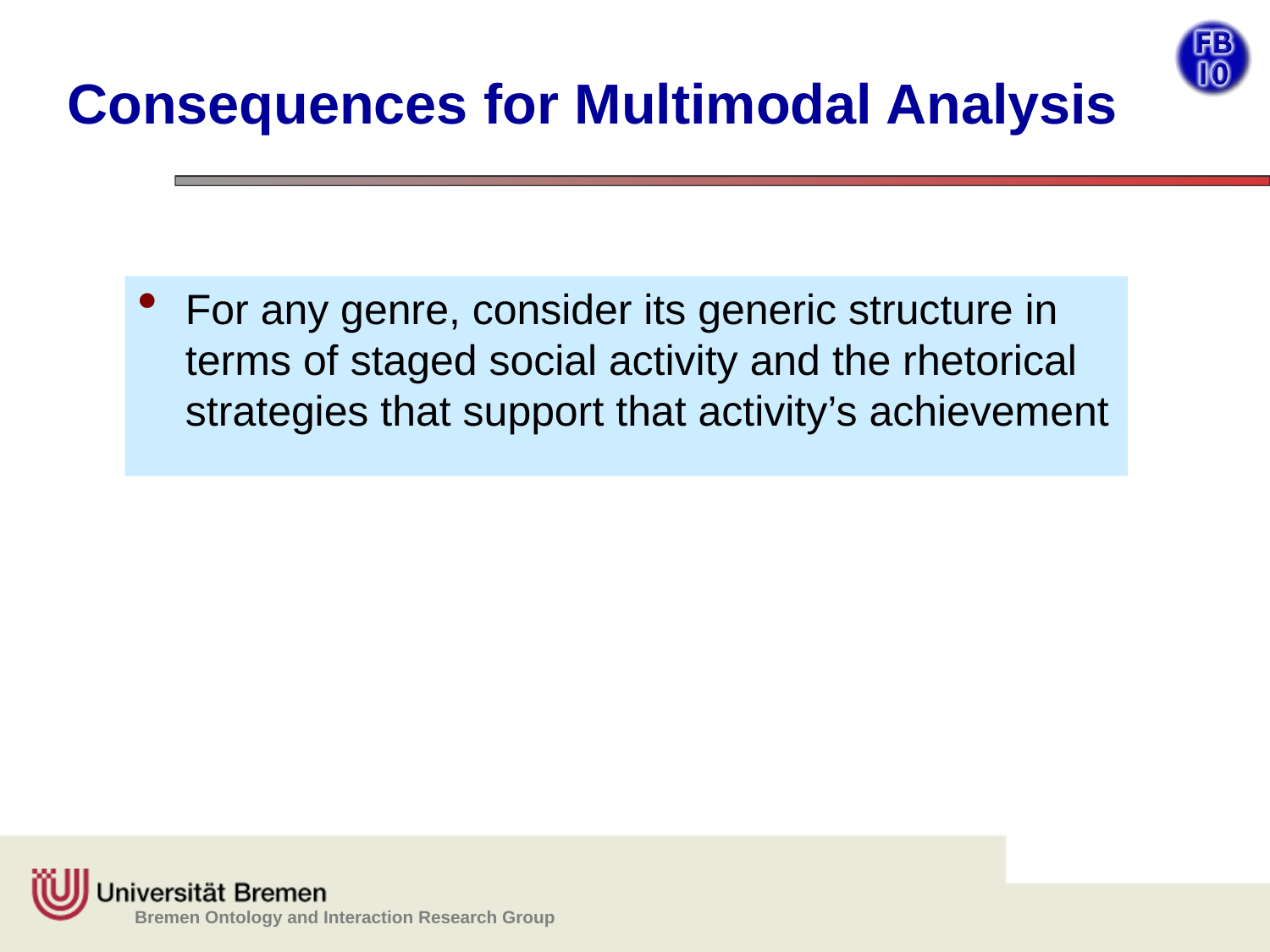

# Consequences for Multimodal Analysis
For any genre, consider its generic structure in terms of staged social activity and the rhetorical strategies that support that activity’s achievement